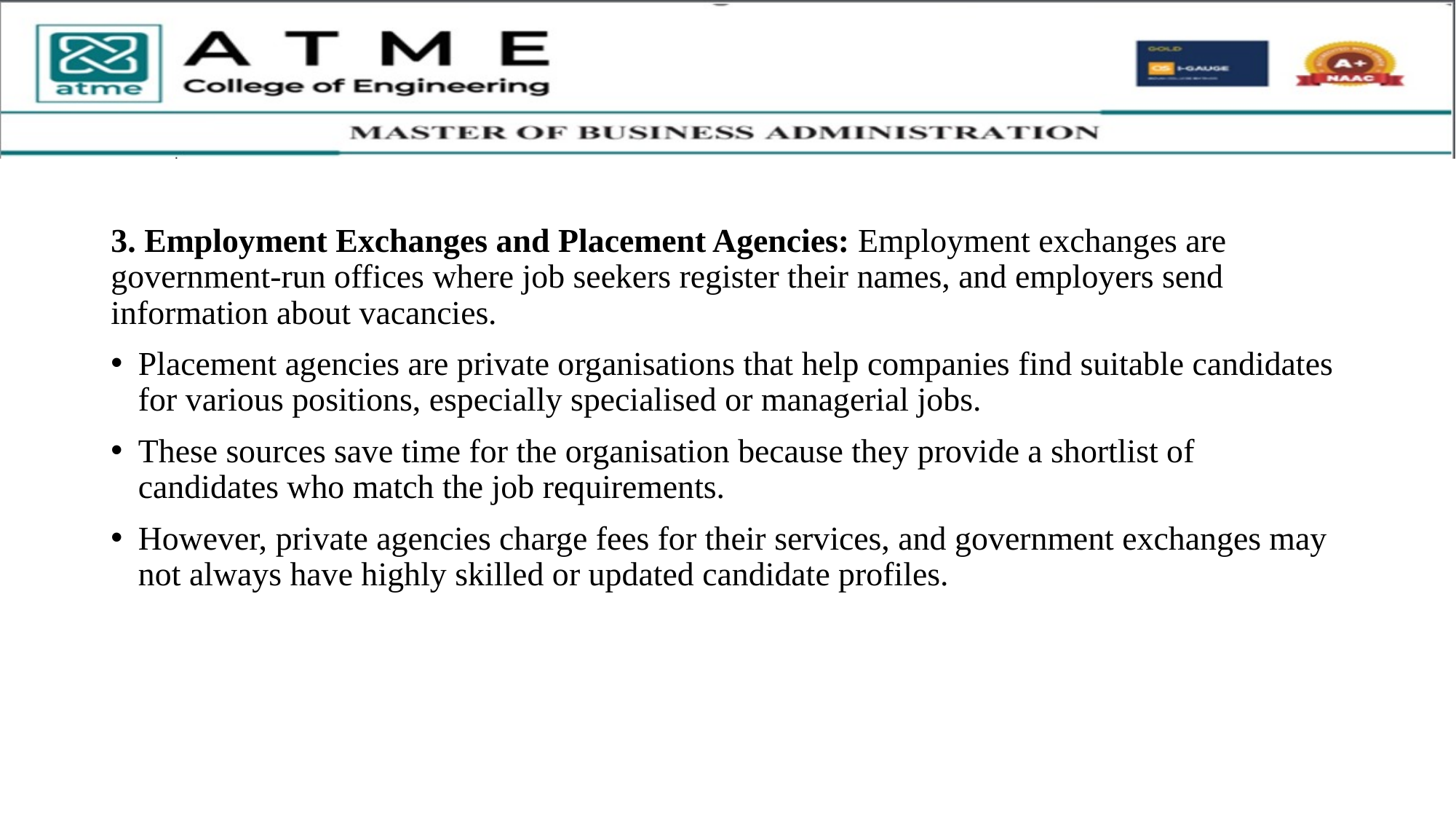

3. Employment Exchanges and Placement Agencies: Employment exchanges are government-run offices where job seekers register their names, and employers send information about vacancies.
Placement agencies are private organisations that help companies find suitable candidates for various positions, especially specialised or managerial jobs.
These sources save time for the organisation because they provide a shortlist of candidates who match the job requirements.
However, private agencies charge fees for their services, and government exchanges may not always have highly skilled or updated candidate profiles.